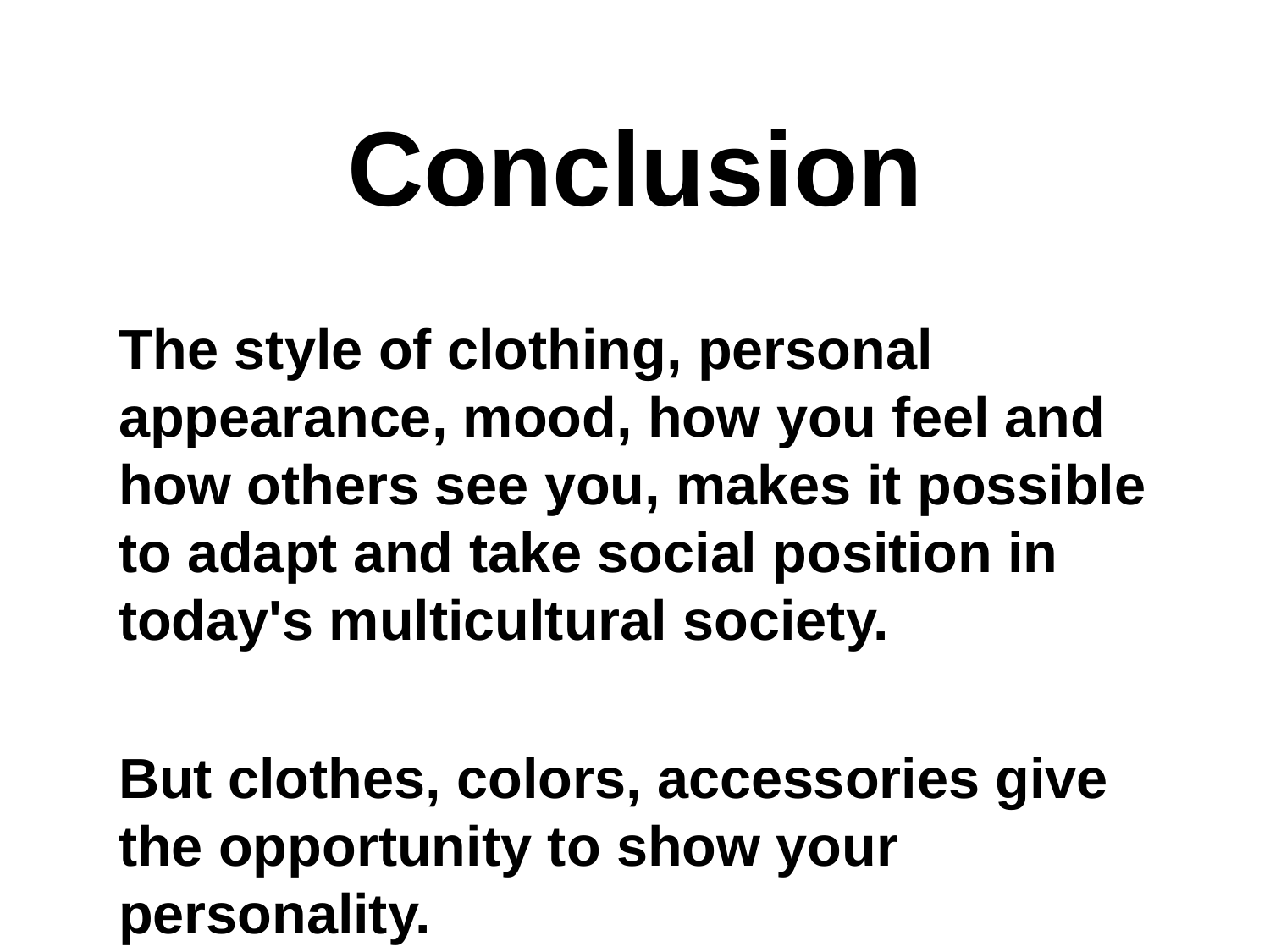

# Conclusion
The style of clothing, personal appearance, mood, how you feel and how others see you, makes it possible to adapt and take social position in today's multicultural society.

But clothes, colors, accessories give the opportunity to show your personality.